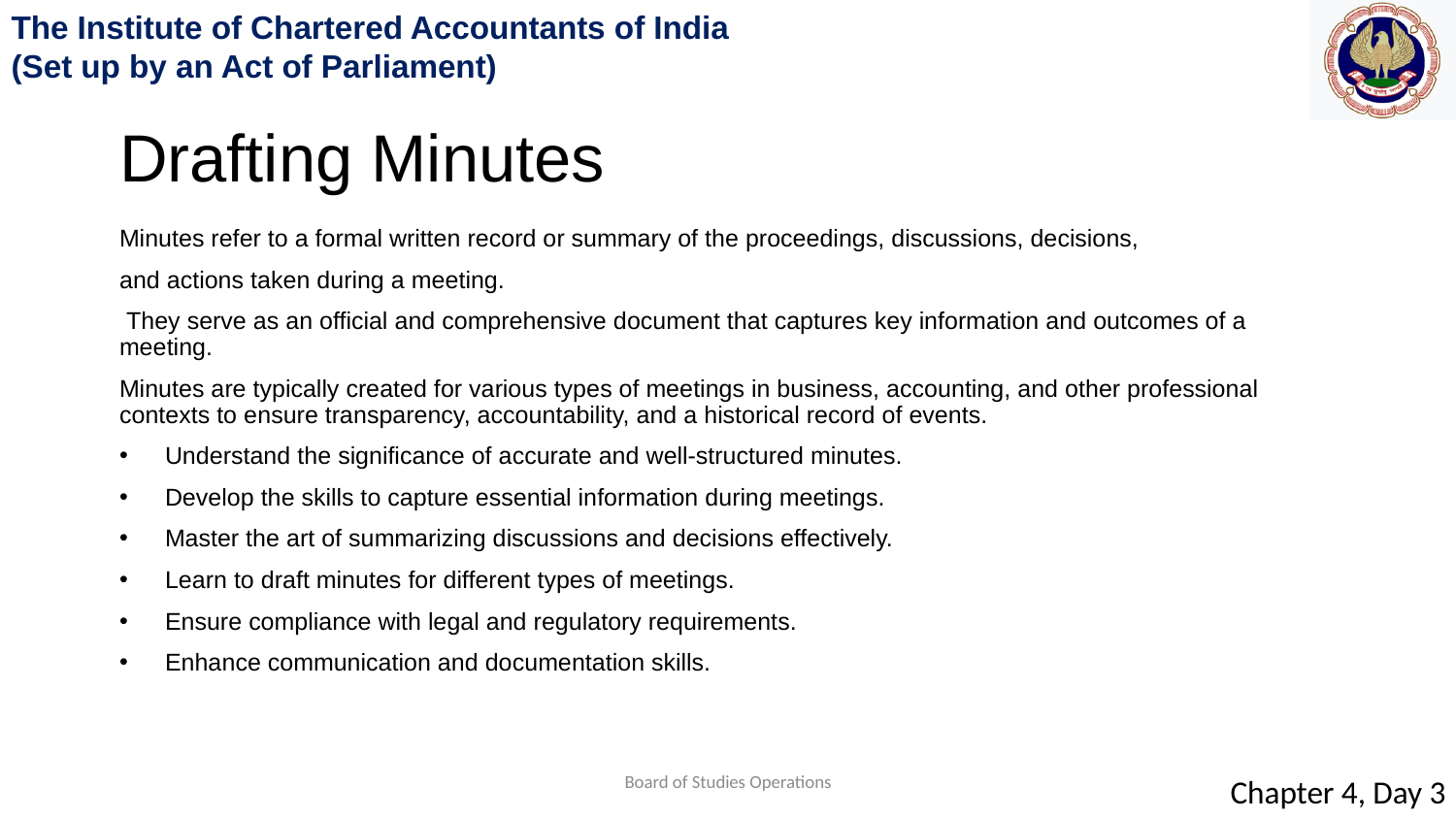

Drafting Minutes
Minutes refer to a formal written record or summary of the proceedings, discussions, decisions,
and actions taken during a meeting.
 They serve as an official and comprehensive document that captures key information and outcomes of a meeting.
Minutes are typically created for various types of meetings in business, accounting, and other professional contexts to ensure transparency, accountability, and a historical record of events.
Understand the significance of accurate and well-structured minutes.
Develop the skills to capture essential information during meetings.
Master the art of summarizing discussions and decisions effectively.
Learn to draft minutes for different types of meetings.
Ensure compliance with legal and regulatory requirements.
Enhance communication and documentation skills.
Board of Studies Operations